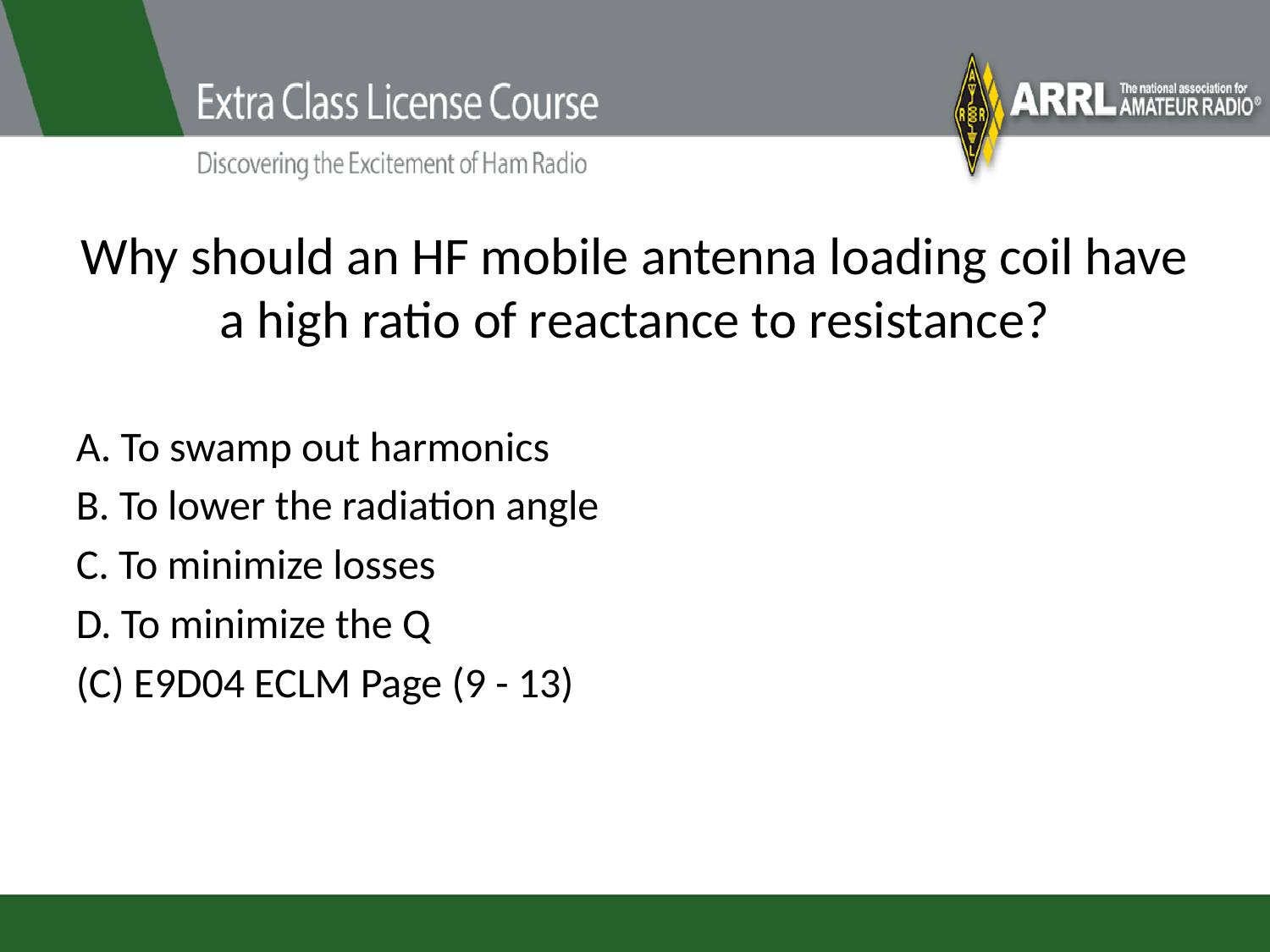

# Why should an HF mobile antenna loading coil have a high ratio of reactance to resistance?
A. To swamp out harmonics
B. To lower the radiation angle
C. To minimize losses
D. To minimize the Q
(C) E9D04 ECLM Page (9 - 13)